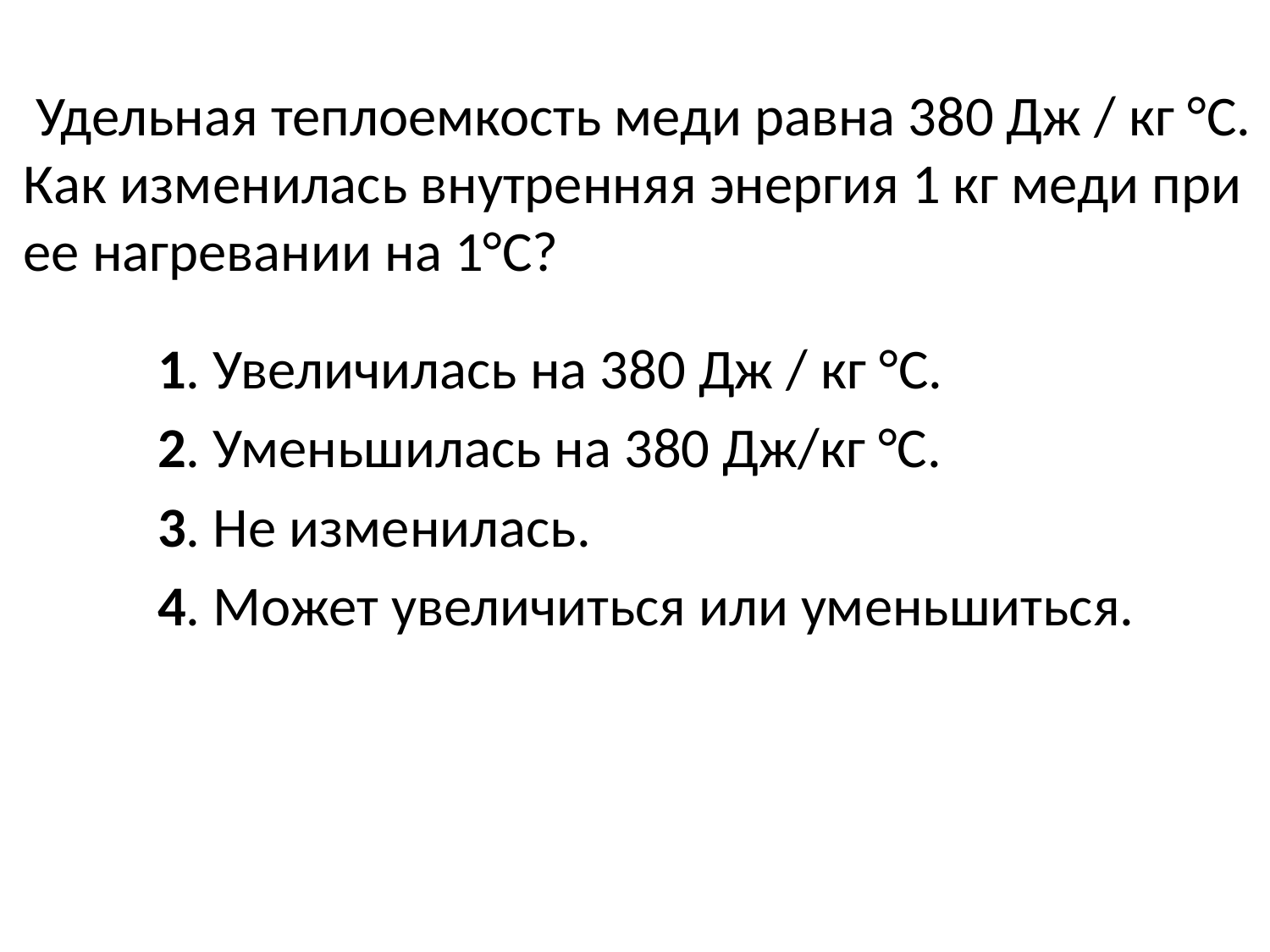

# Удельная теплоемкость меди равна 380 Дж / кг °С. Как изменилась внутренняя энергия 1 кг меди при ее нагревании на 1°С?
1. Увеличилась на 380 Дж / кг °С.
2. Уменьшилась на 380 Дж/кг °С.
3. Не изменилась.
4. Может увеличиться или уменьшиться.